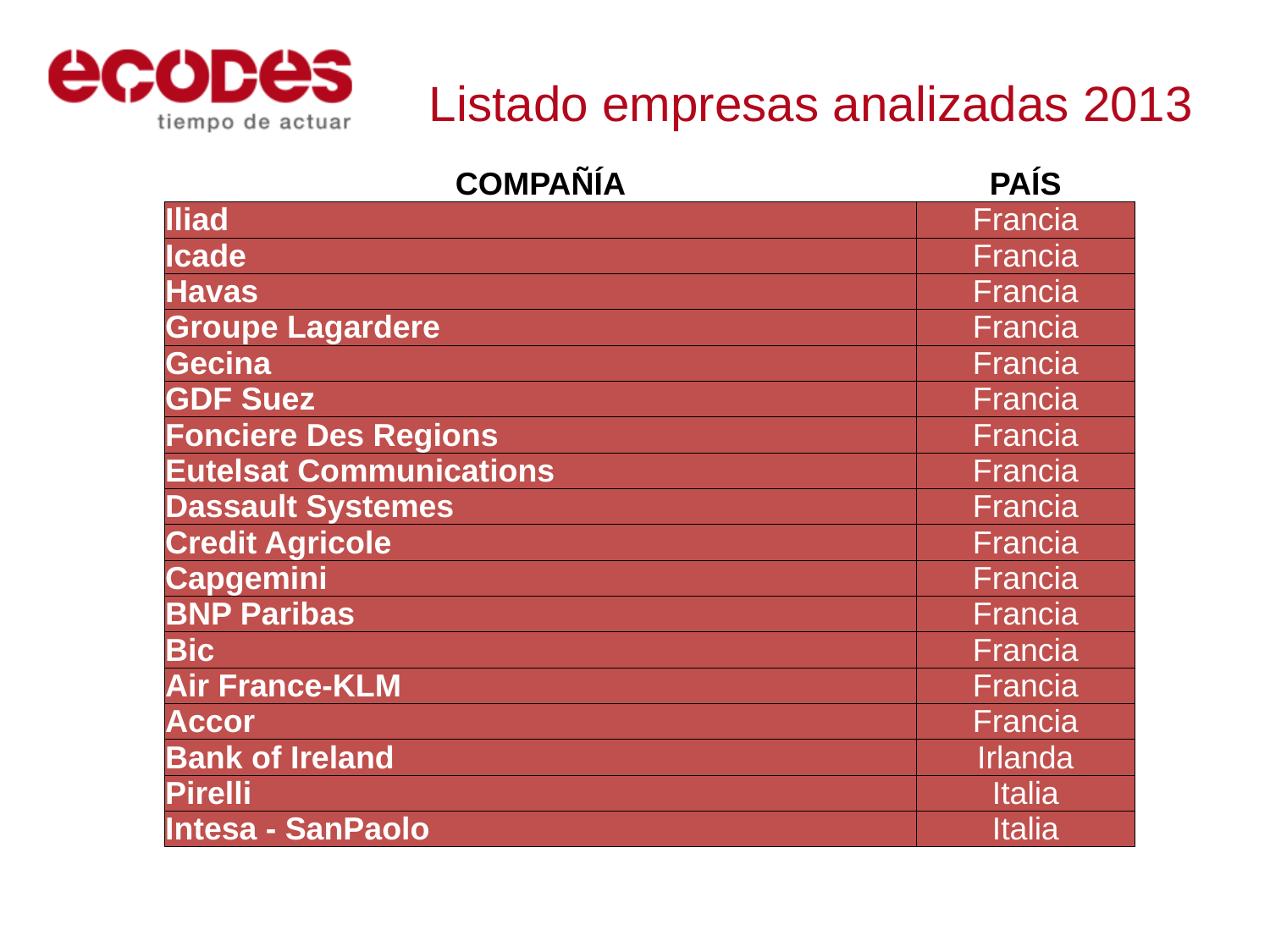

Listado empresas analizadas 2013
| COMPAÑÍA | PAÍS |
| --- | --- |
| Iliad | Francia |
| Icade | Francia |
| Havas | Francia |
| Groupe Lagardere | Francia |
| Gecina | Francia |
| GDF Suez | Francia |
| Fonciere Des Regions | Francia |
| Eutelsat Communications | Francia |
| Dassault Systemes | Francia |
| Credit Agricole | Francia |
| Capgemini | Francia |
| BNP Paribas | Francia |
| Bic | Francia |
| Air France-KLM | Francia |
| Accor | Francia |
| Bank of Ireland | Irlanda |
| Pirelli | Italia |
| Intesa - SanPaolo | Italia |